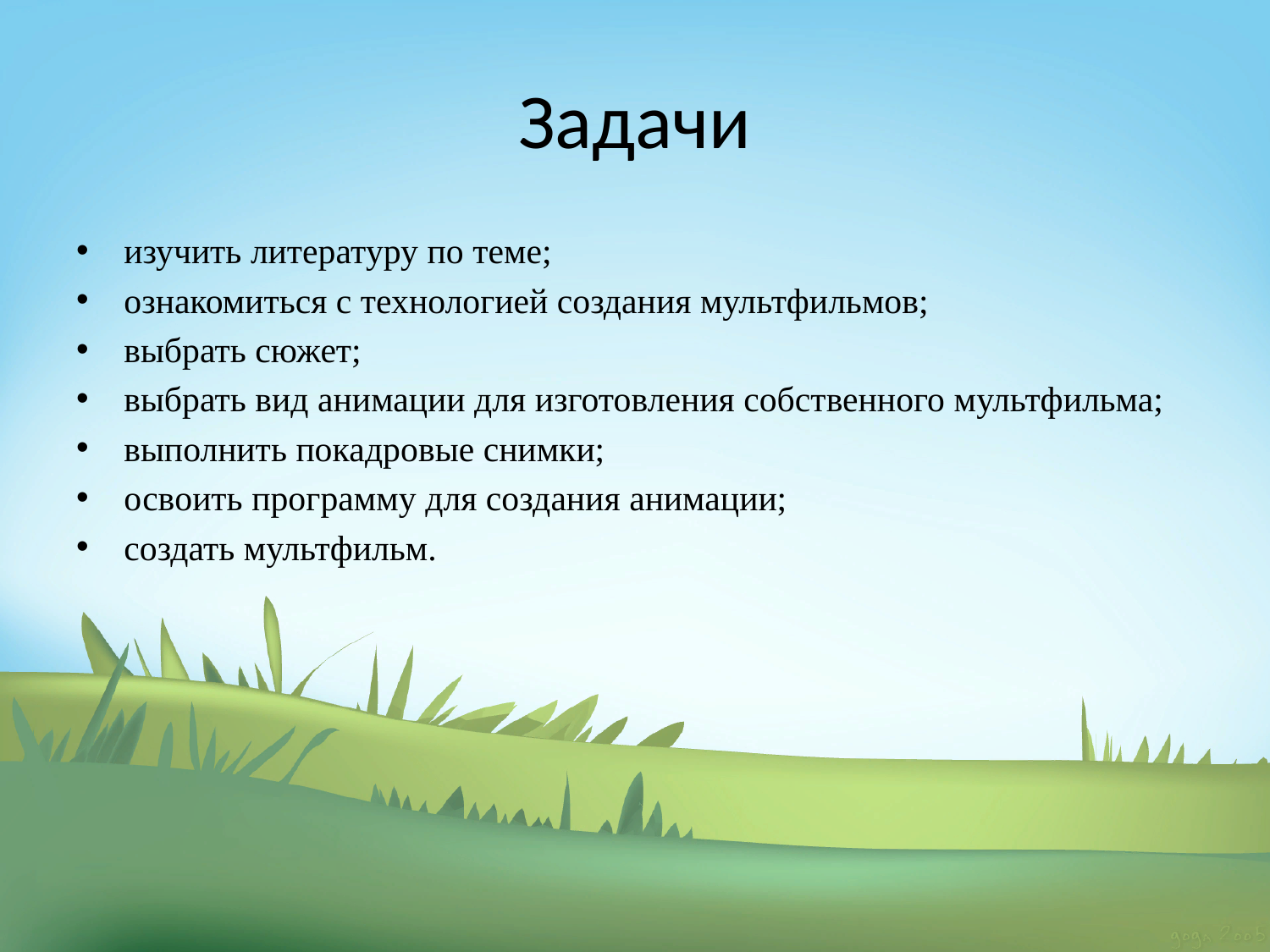

# Задачи
изучить литературу по теме;
ознакомиться с технологией создания мультфильмов;
выбрать сюжет;
выбрать вид анимации для изготовления собственного мультфильма;
выполнить покадровые снимки;
освоить программу для создания анимации;
создать мультфильм.